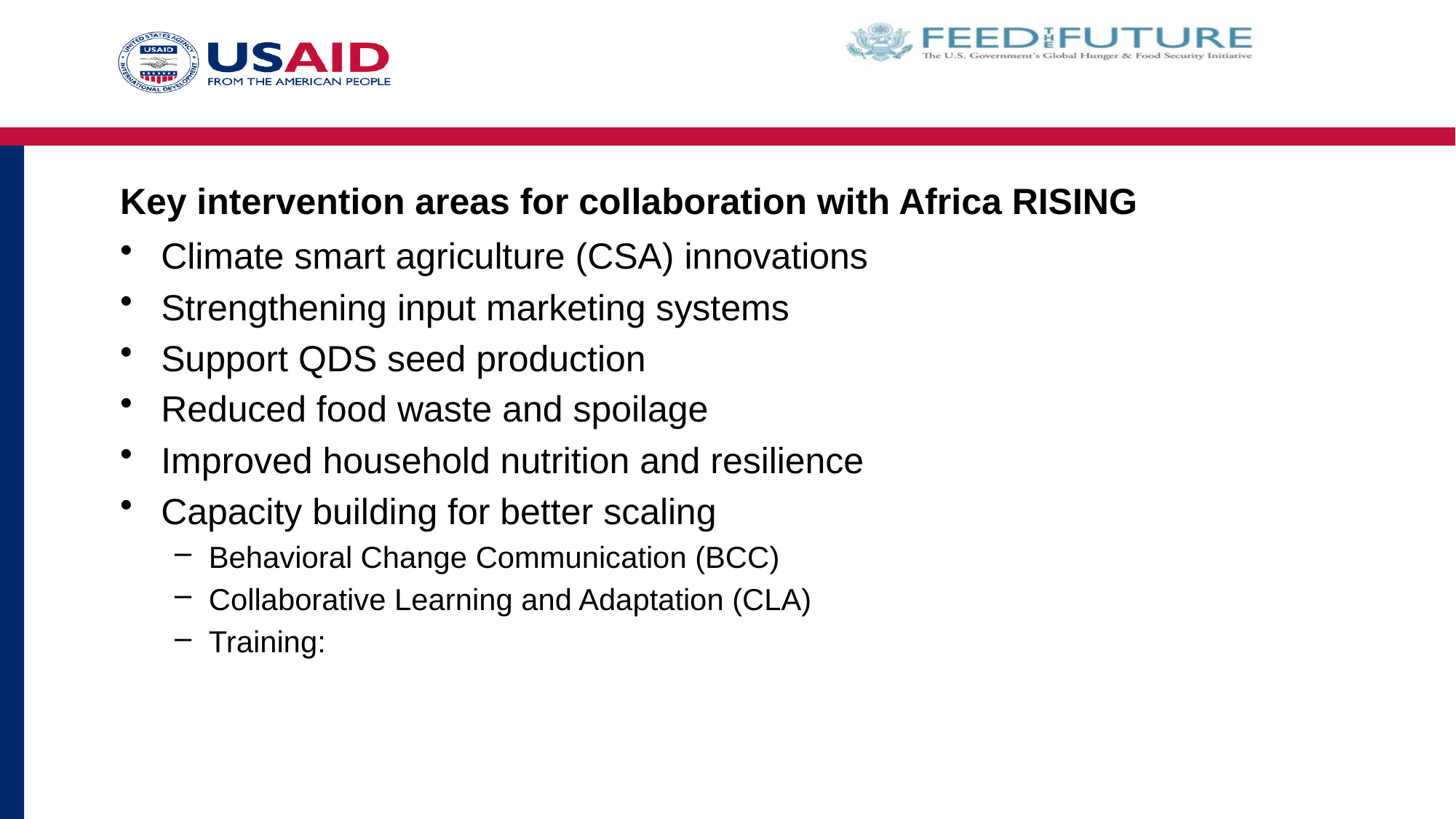

# Key intervention areas for collaboration with Africa RISING
Climate smart agriculture (CSA) innovations
Strengthening input marketing systems
Support QDS seed production
Reduced food waste and spoilage
Improved household nutrition and resilience
Capacity building for better scaling
Behavioral Change Communication (BCC)
Collaborative Learning and Adaptation (CLA)
Training: